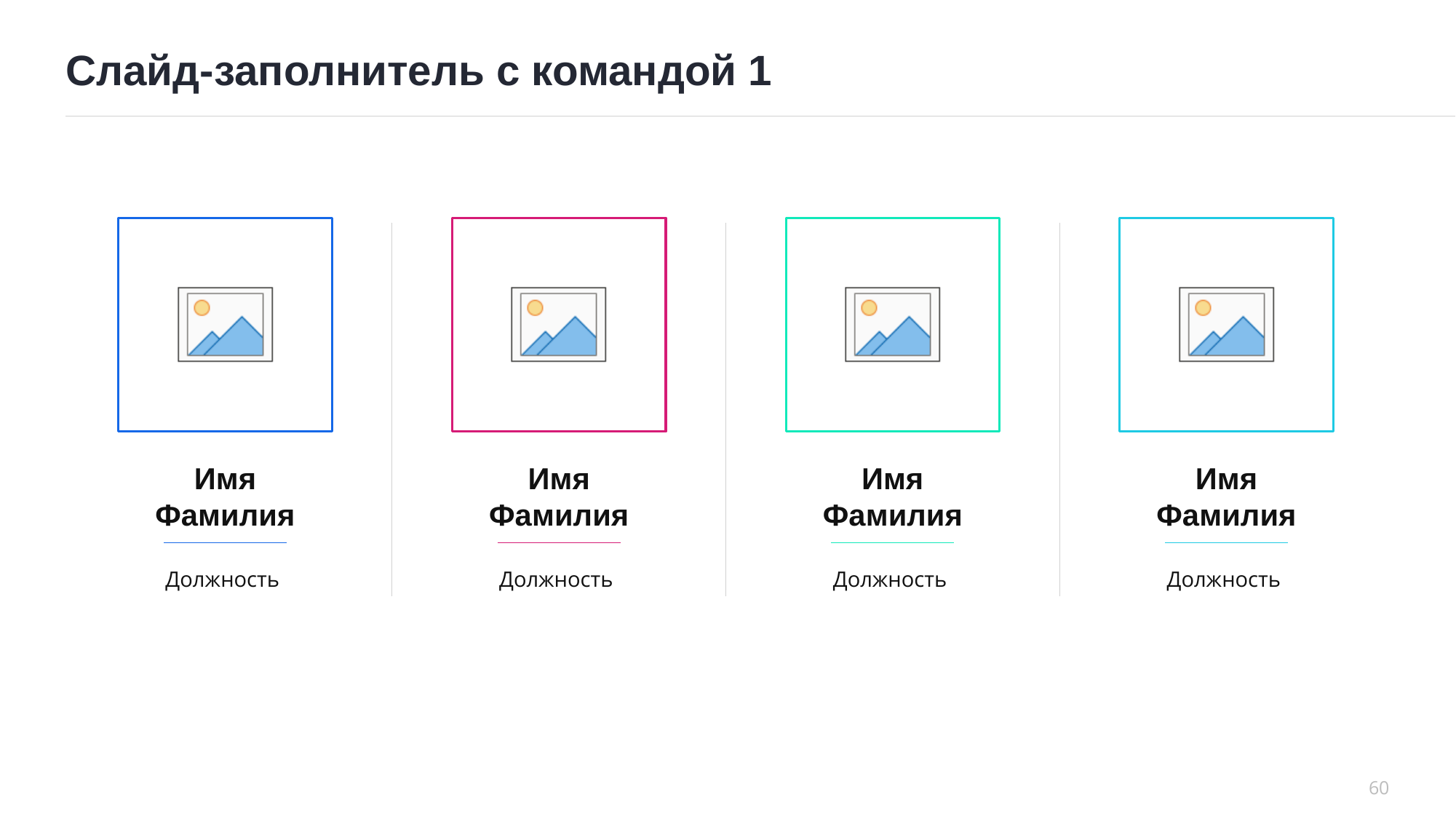

# Слайд-заполнитель с командой 1

Имя
Фамилия
Должность
Имя
Фамилия
Должность
Имя
Фамилия
Должность
Имя
Фамилия
Должность
60